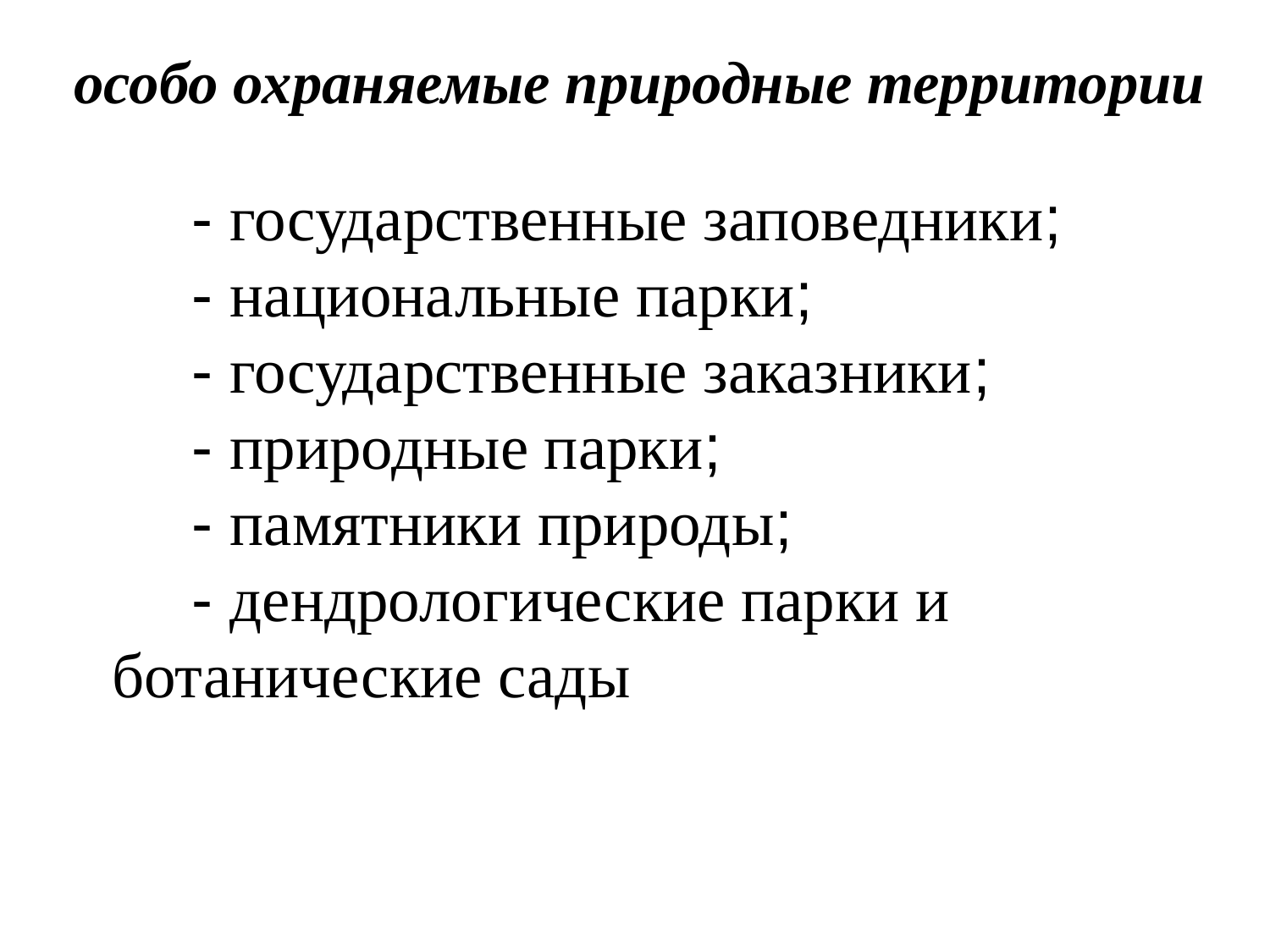

# особо охраняемые природные территории
- государственные заповедники;
- национальные парки;
- государственные заказники;
- природные парки;
- памятники природы;
- дендрологические парки и ботанические сады